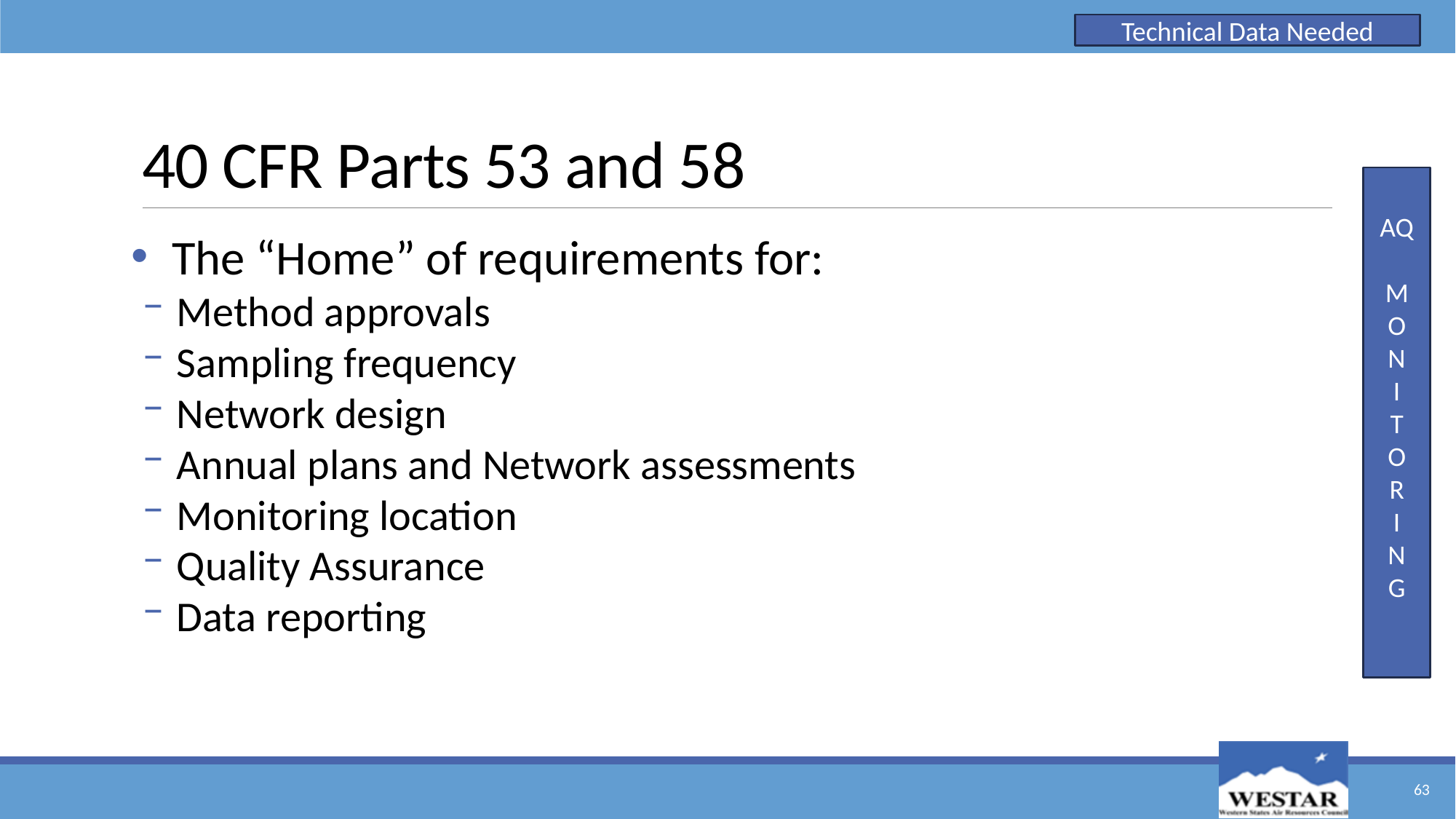

Technical Data Needed
# 40 CFR Parts 53 and 58
AQ

M
O
N
I
T
O
R
I
N
G

The “Home” of requirements for:
Method approvals
Sampling frequency
Network design
Annual plans and Network assessments
Monitoring location
Quality Assurance
Data reporting

63